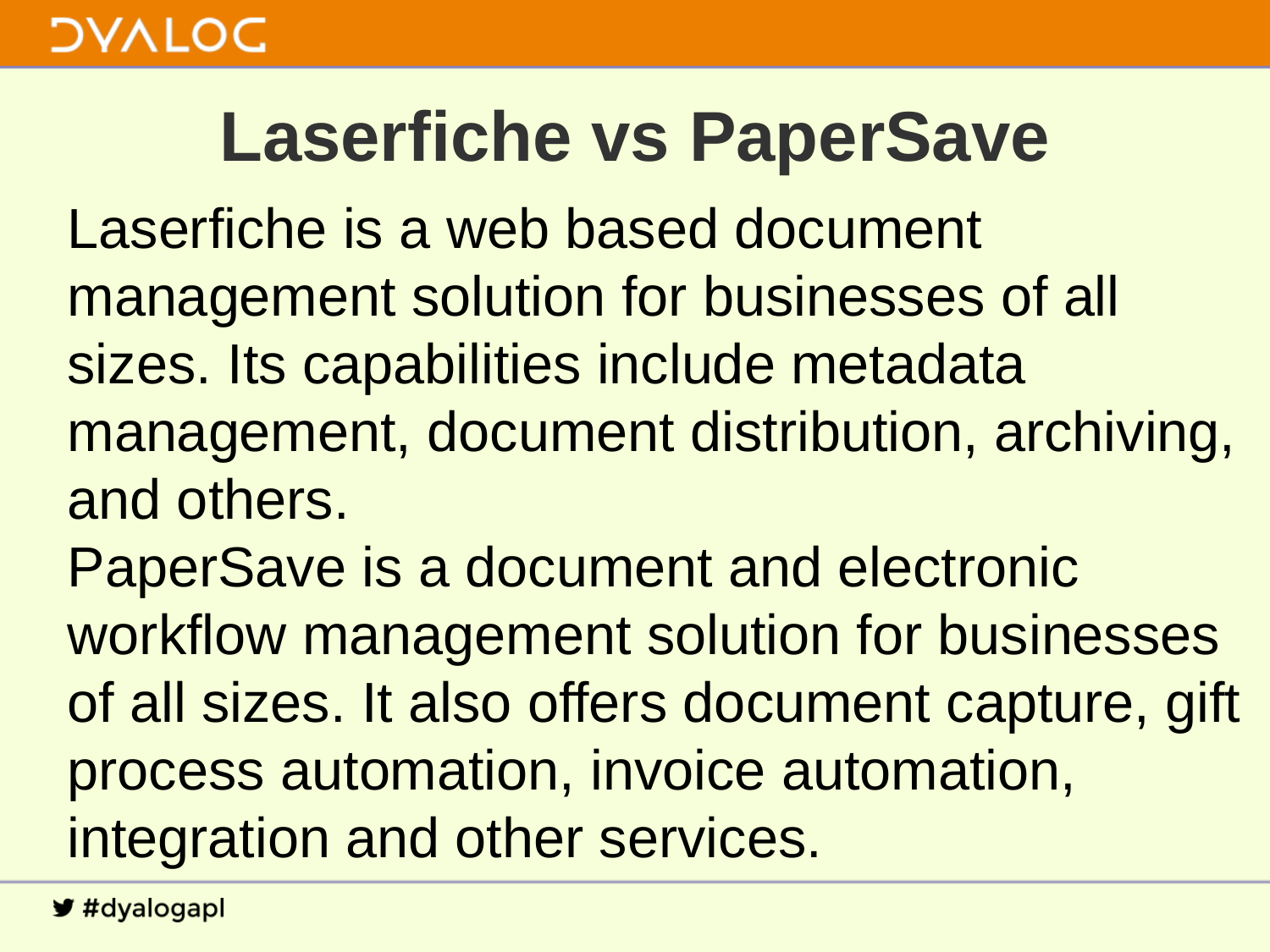

# Laserfiche vs PaperSave
Laserfiche is a web based document management solution for businesses of all sizes. Its capabilities include metadata management, document distribution, archiving, and others.
PaperSave is a document and electronic workflow management solution for businesses of all sizes. It also offers document capture, gift process automation, invoice automation, integration and other services.